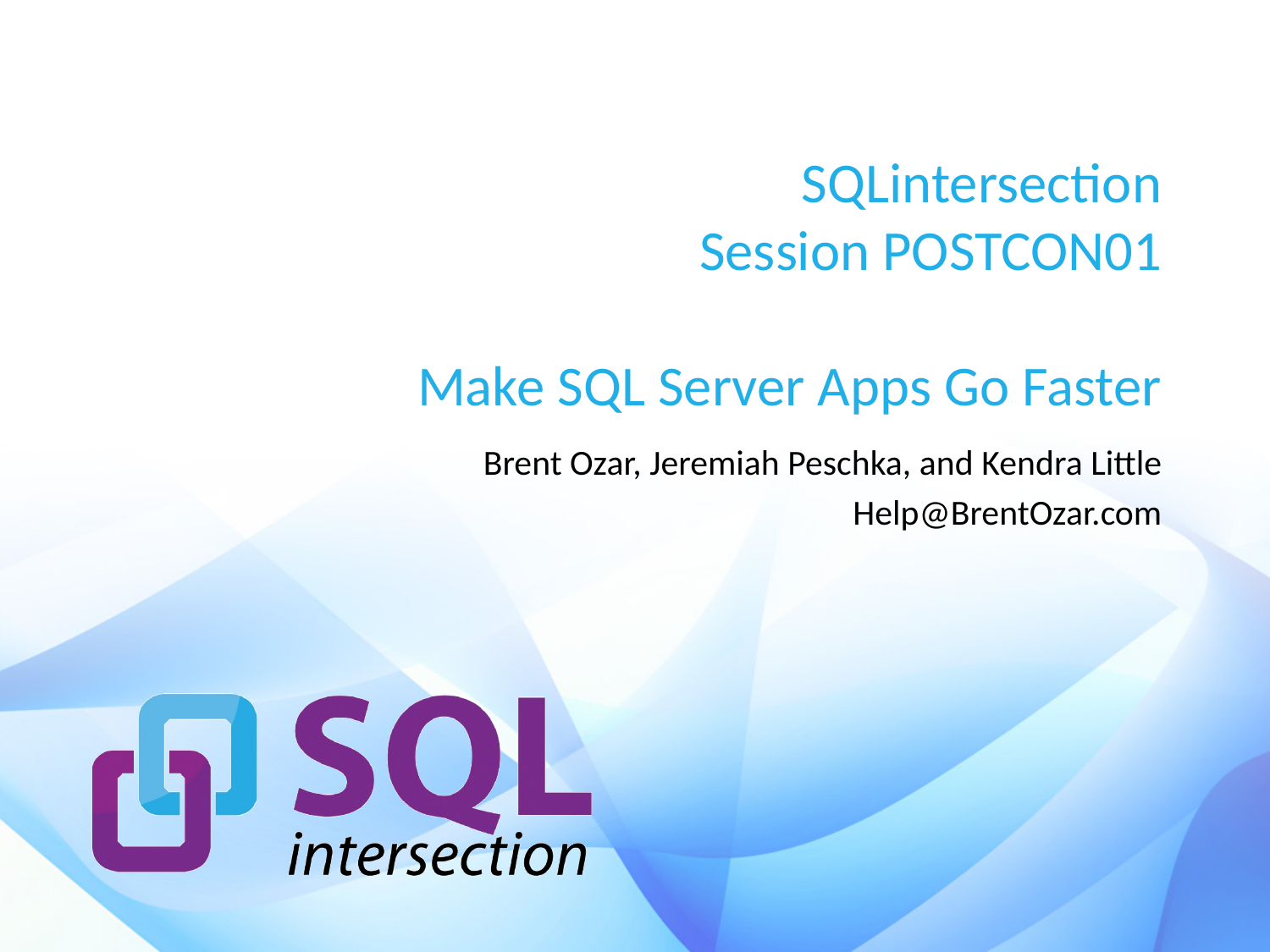

# SQLintersection Session POSTCON01 Make SQL Server Apps Go Faster
Brent Ozar, Jeremiah Peschka, and Kendra Little
Help@BrentOzar.com